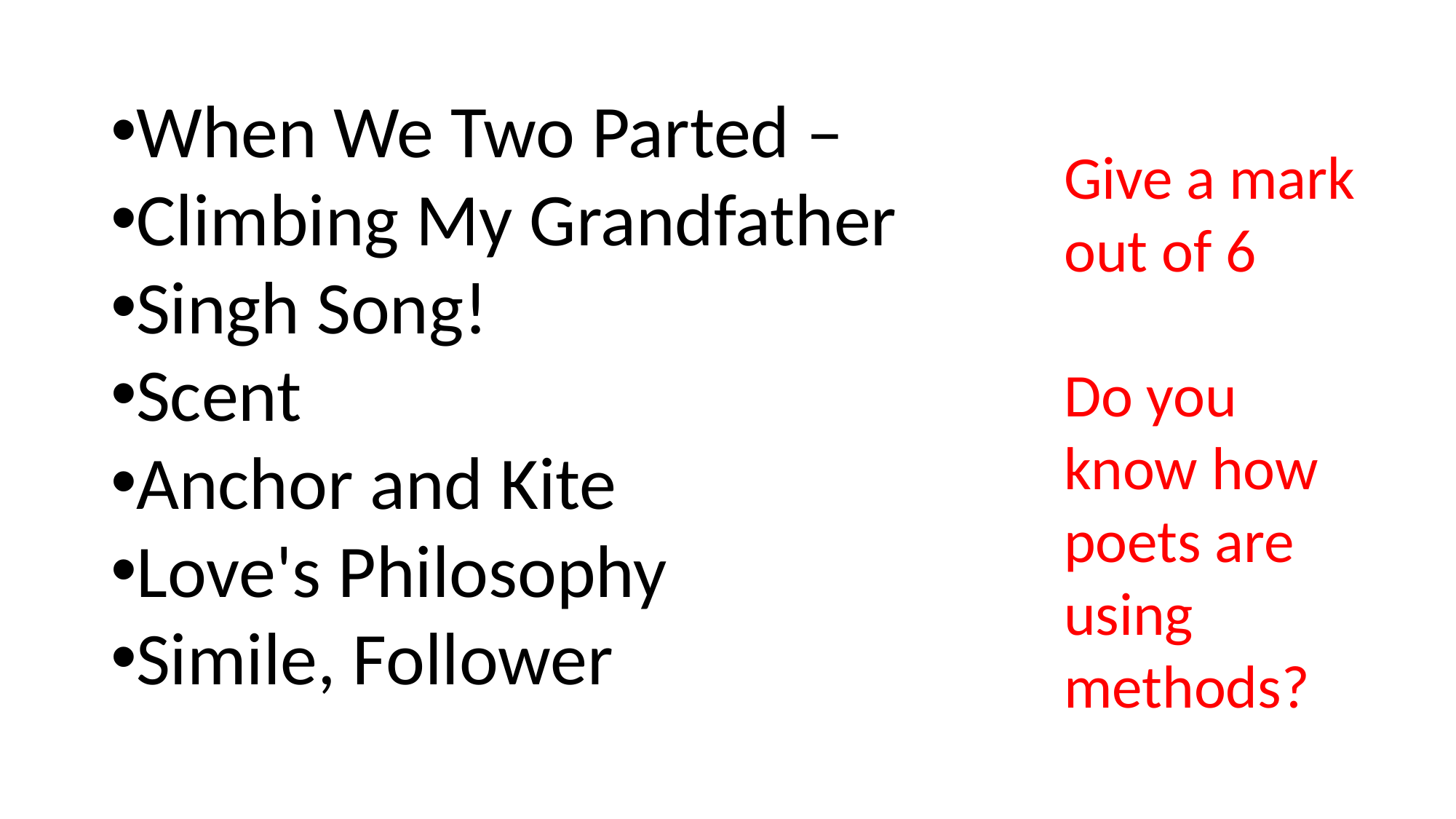

#
When We Two Parted –
Climbing My Grandfather
Singh Song!
Scent
Anchor and Kite
Love's Philosophy
Simile, Follower

Give a mark out of 6

Do you know how poets are using methods?